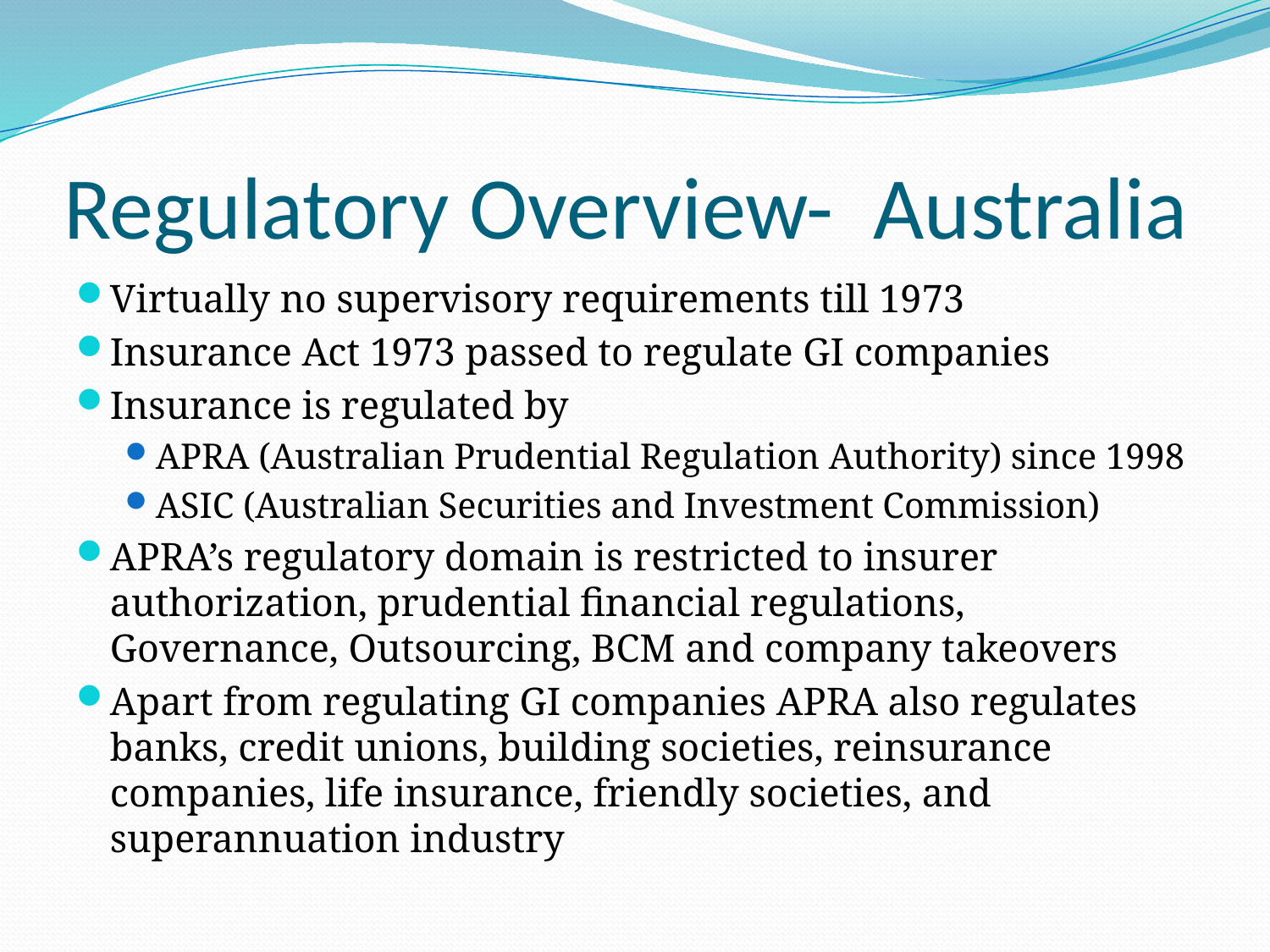

# Regulatory Overview-  Australia
Virtually no supervisory requirements till 1973
Insurance Act 1973 passed to regulate GI companies
Insurance is regulated by
APRA (Australian Prudential Regulation Authority) since 1998
ASIC (Australian Securities and Investment Commission)
APRA’s regulatory domain is restricted to insurer authorization, prudential financial regulations, Governance, Outsourcing, BCM and company takeovers
Apart from regulating GI companies APRA also regulates  banks, credit unions, building societies, reinsurance companies, life insurance, friendly societies, and superannuation industry